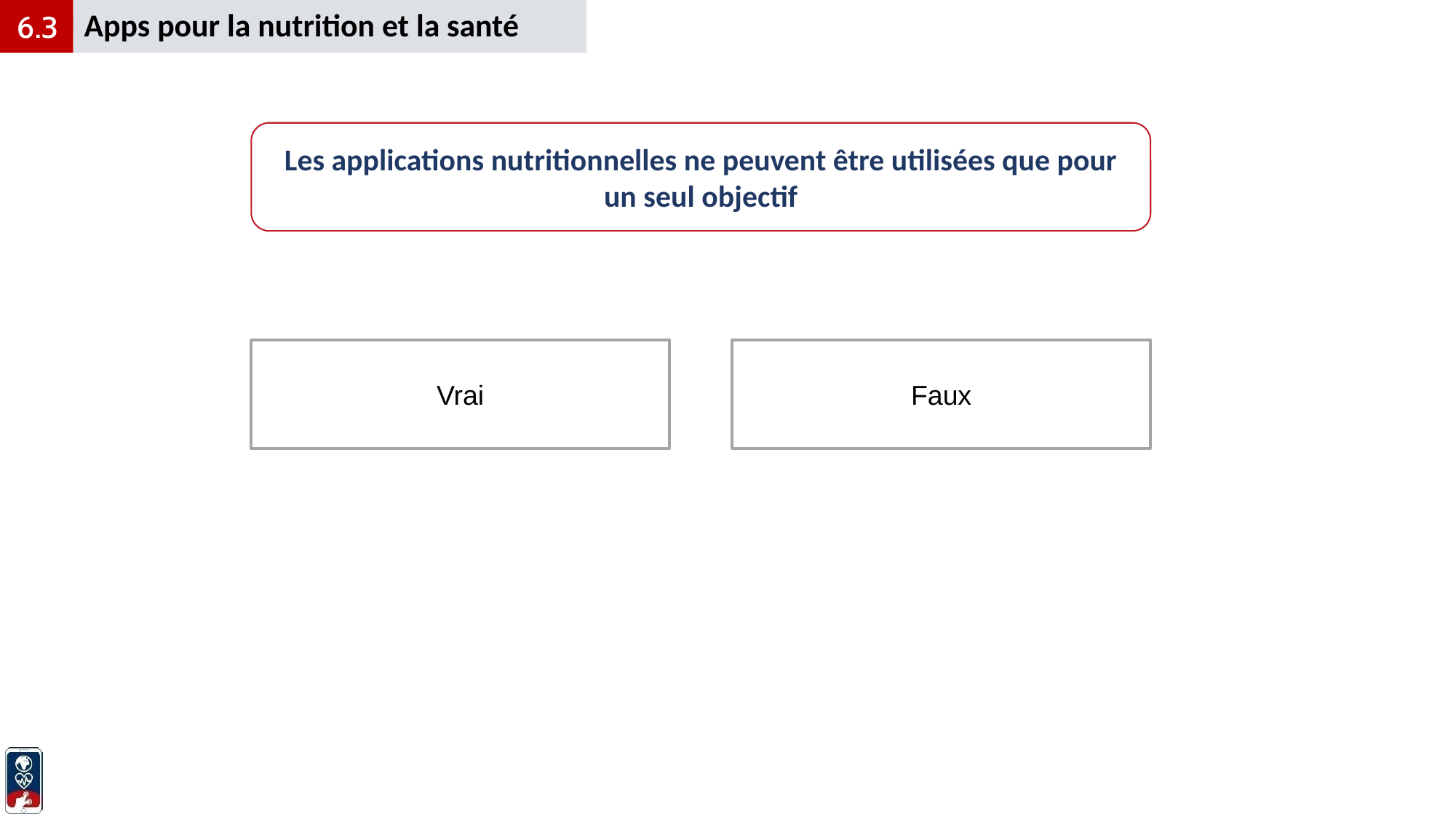

Apps pour la nutrition et la santé
6.3
Les applications nutritionnelles ne peuvent être utilisées que pour un seul objectif
Faux
Vrai